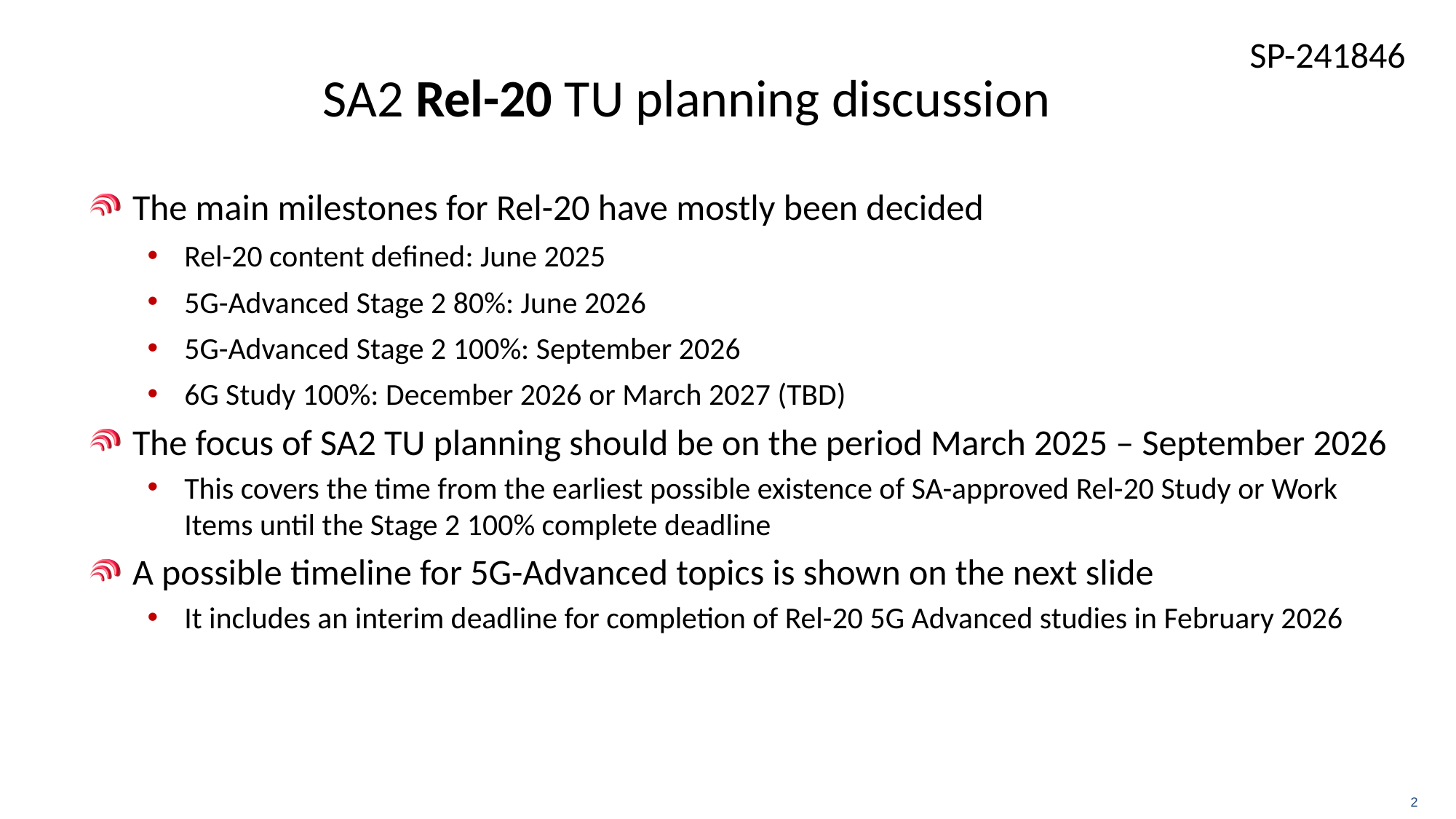

# SA2 Rel-20 TU planning discussion
The main milestones for Rel-20 have mostly been decided
Rel-20 content defined: June 2025
5G-Advanced Stage 2 80%: June 2026
5G-Advanced Stage 2 100%: September 2026
6G Study 100%: December 2026 or March 2027 (TBD)
The focus of SA2 TU planning should be on the period March 2025 – September 2026
This covers the time from the earliest possible existence of SA-approved Rel-20 Study or Work Items until the Stage 2 100% complete deadline
A possible timeline for 5G-Advanced topics is shown on the next slide
It includes an interim deadline for completion of Rel-20 5G Advanced studies in February 2026